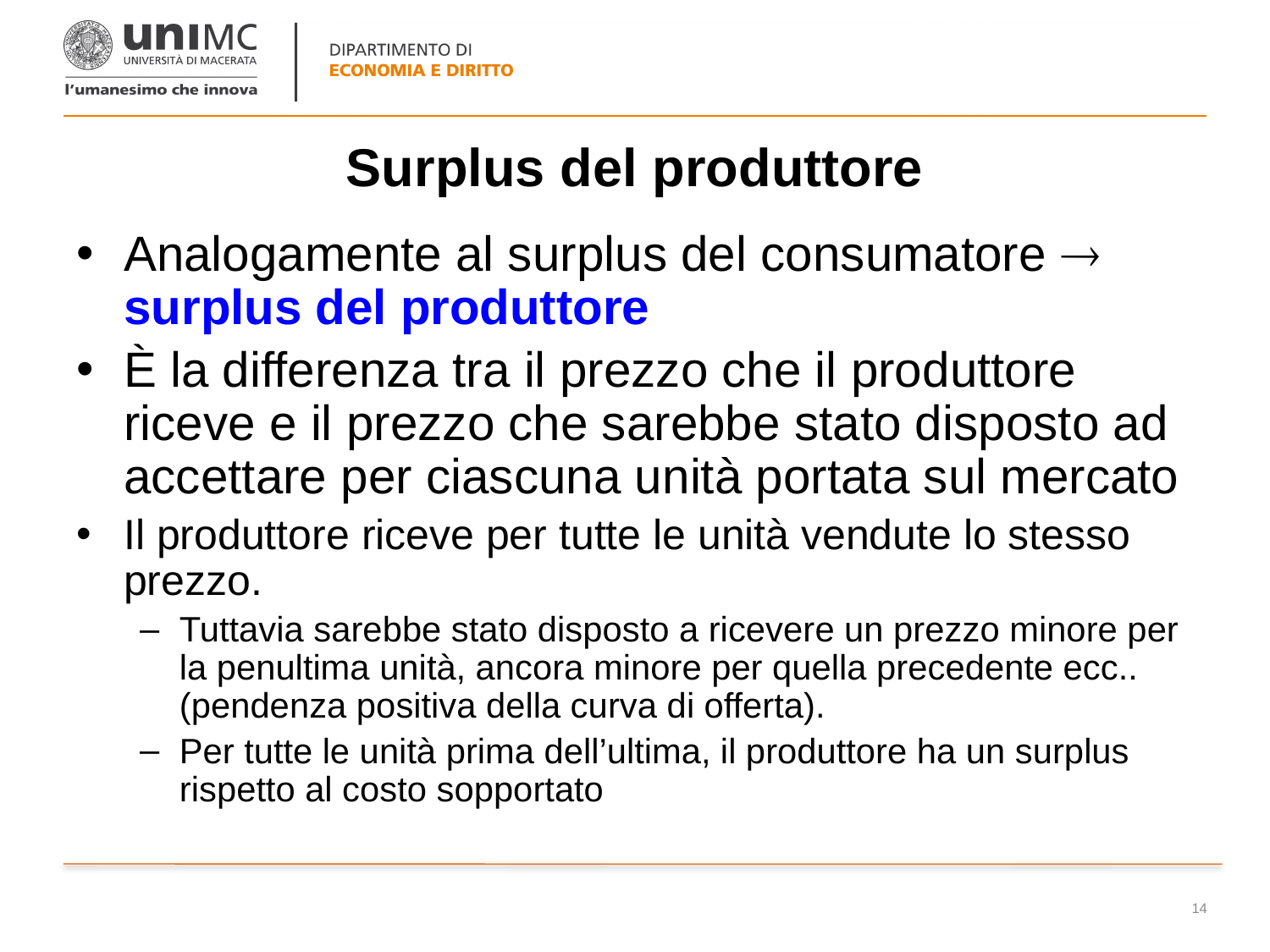

# Surplus del produttore
Analogamente al surplus del consumatore → surplus del produttore
È la differenza tra il prezzo che il produttore riceve e il prezzo che sarebbe stato disposto ad accettare per ciascuna unità portata sul mercato
Il produttore riceve per tutte le unità vendute lo stesso prezzo.
Tuttavia sarebbe stato disposto a ricevere un prezzo minore per la penultima unità, ancora minore per quella precedente ecc.. (pendenza positiva della curva di offerta).
Per tutte le unità prima dell’ultima, il produttore ha un surplus  rispetto al costo sopportato
14